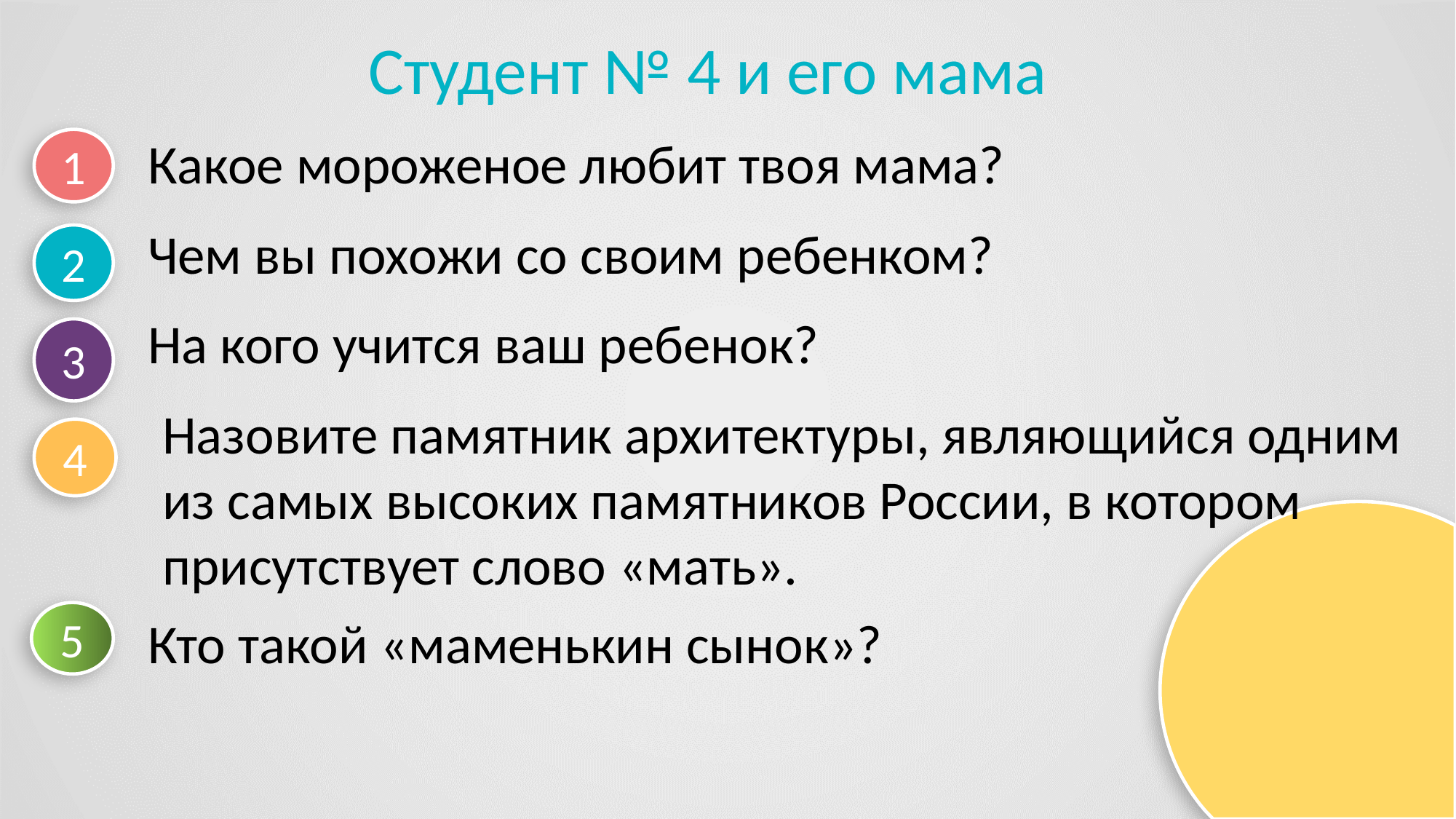

Студент № 4 и его мама
Какое мороженое любит твоя мама?
1
Чем вы похожи со своим ребенком?
2
На кого учится ваш ребенок?
3
Назовите памятник архитектуры, являющийся одним из самых высоких памятников России, в котором присутствует слово «мать».
4

5
Кто такой «маменькин сынок»?